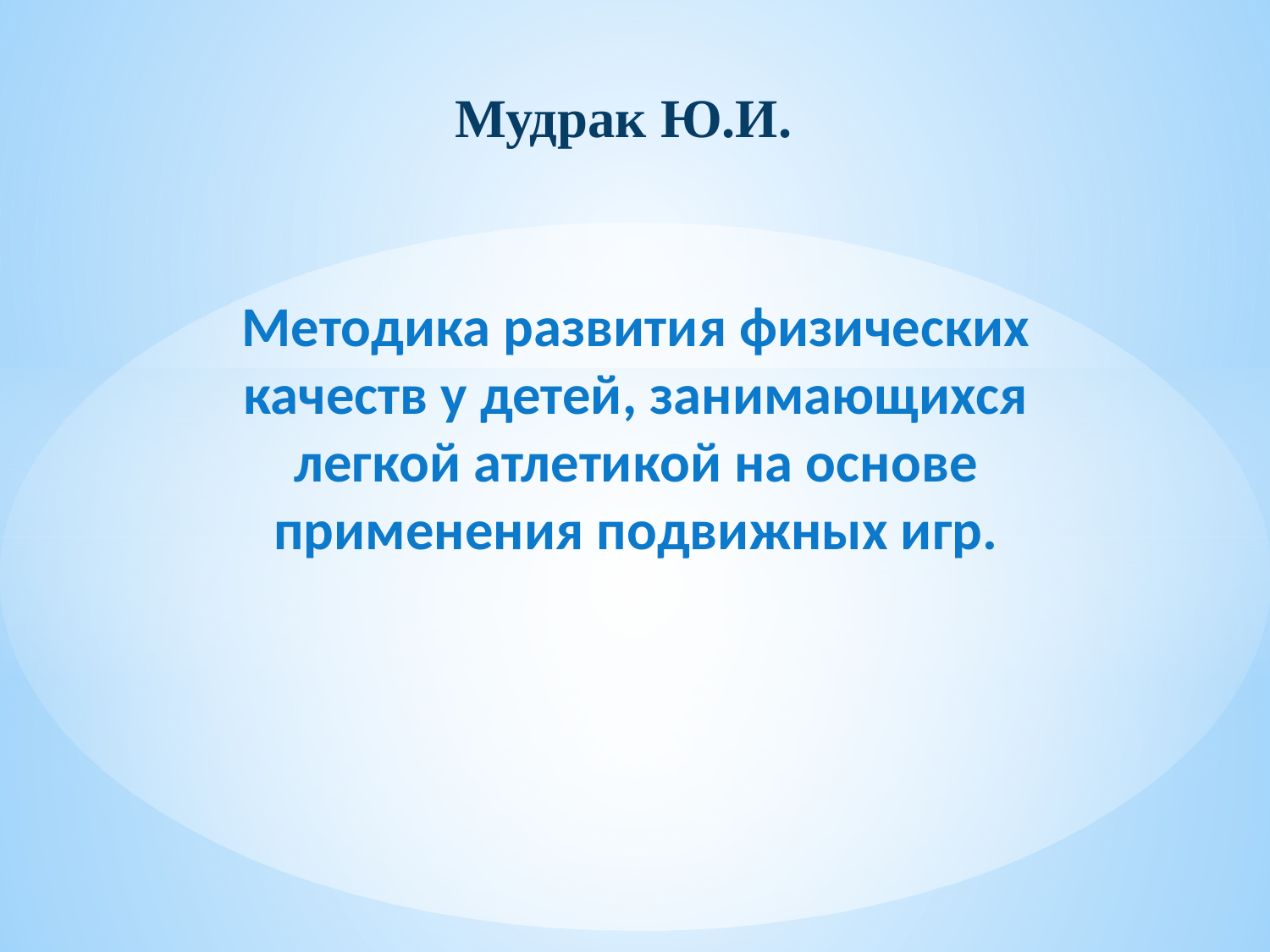

Мудрак Ю.И.

# Методика развития физических качеств у детей, занимающихся легкой атлетикой на основе применения подвижных игр.